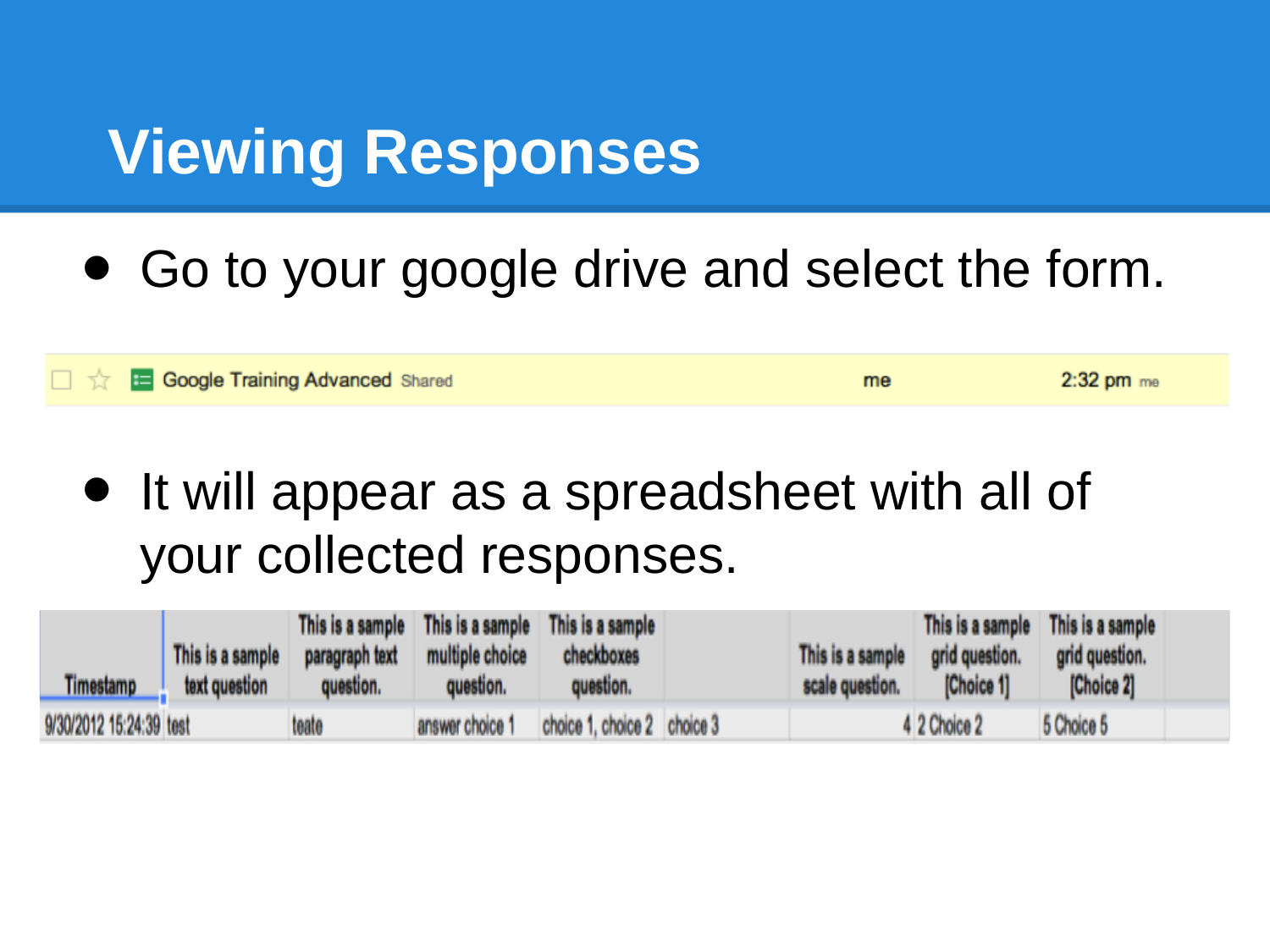

# Viewing Responses
Go to your google drive and select the form.

It will appear as a spreadsheet with all of your collected responses.